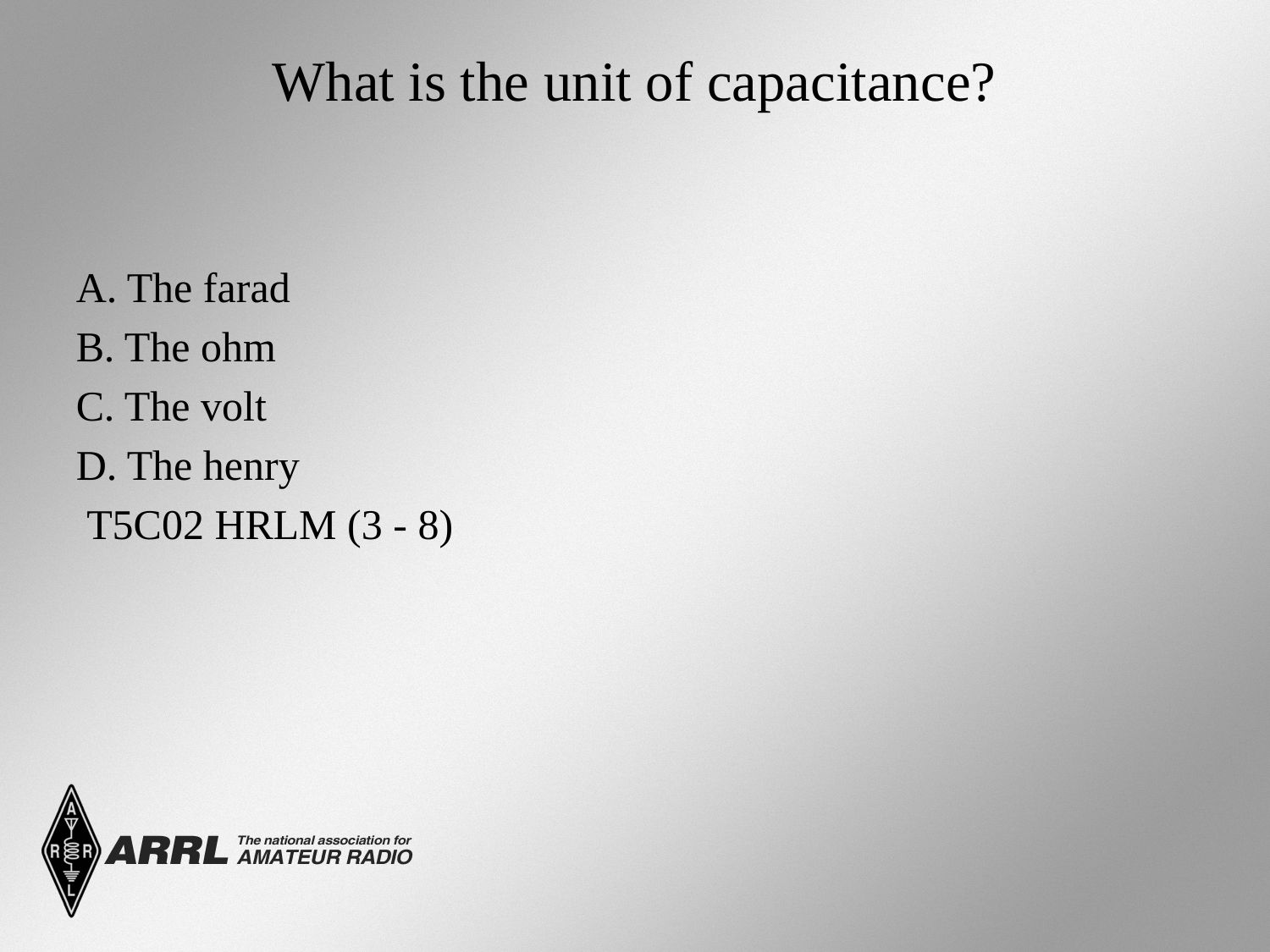

# What is the unit of capacitance?
A. The farad
B. The ohm
C. The volt
D. The henry
 T5C02 HRLM (3 - 8)